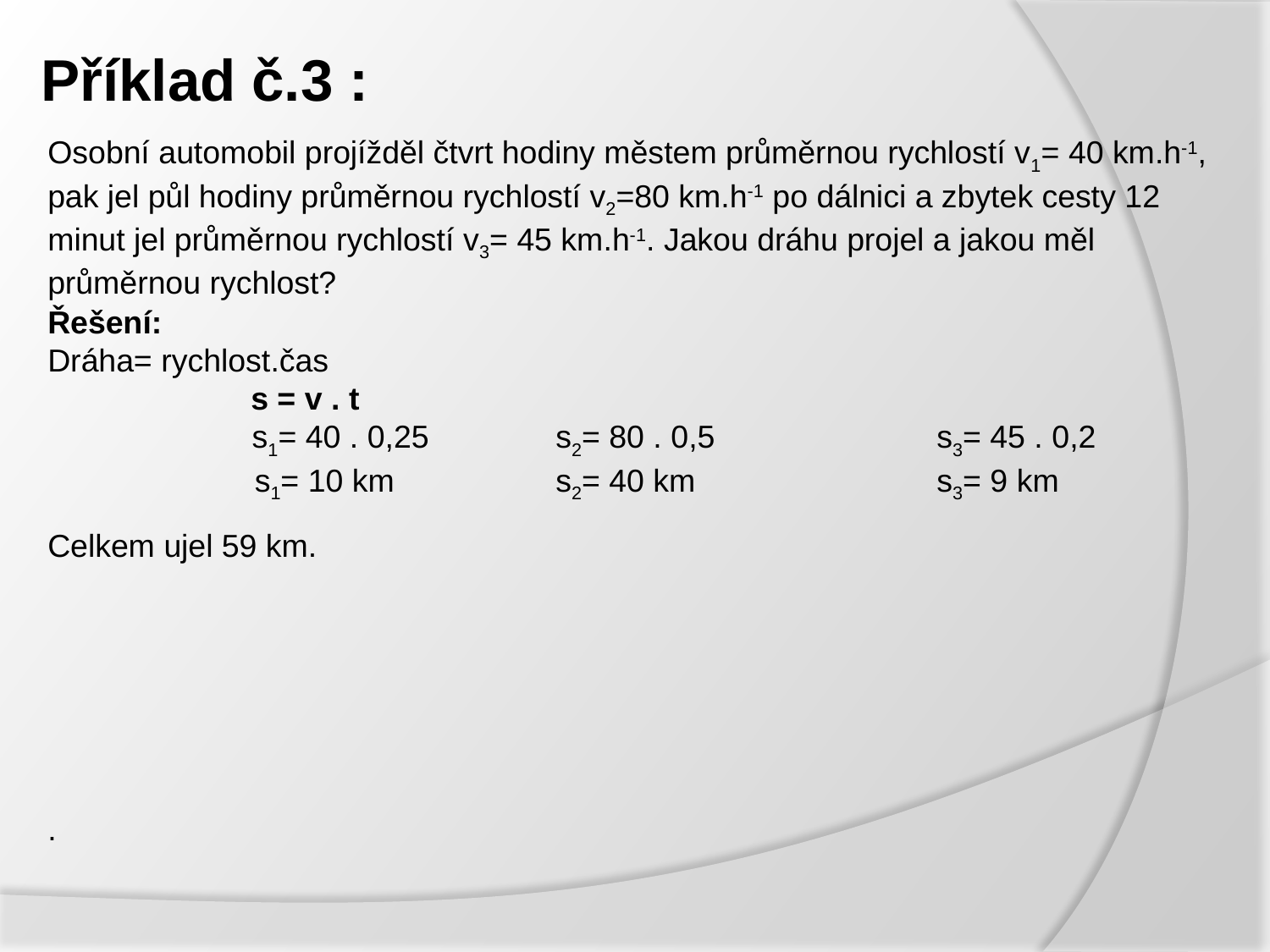

# Příklad č.3 :

Osobní automobil projížděl čtvrt hodiny městem průměrnou rychlostí v1= 40 km.h-1, pak jel půl hodiny průměrnou rychlostí v2=80 km.h-1 po dálnici a zbytek cesty 12 minut jel průměrnou rychlostí v3= 45 km.h-1. Jakou dráhu projel a jakou měl průměrnou rychlost?

Řešení:
Dráha= rychlost.čas
	         s = v . t
                       s1= 40 . 0,25	s2= 80 . 0,5		s3= 45 . 0,2
	         s1= 10 km		s2= 40 km		s3= 9 km

Celkem ujel 59 km.

.